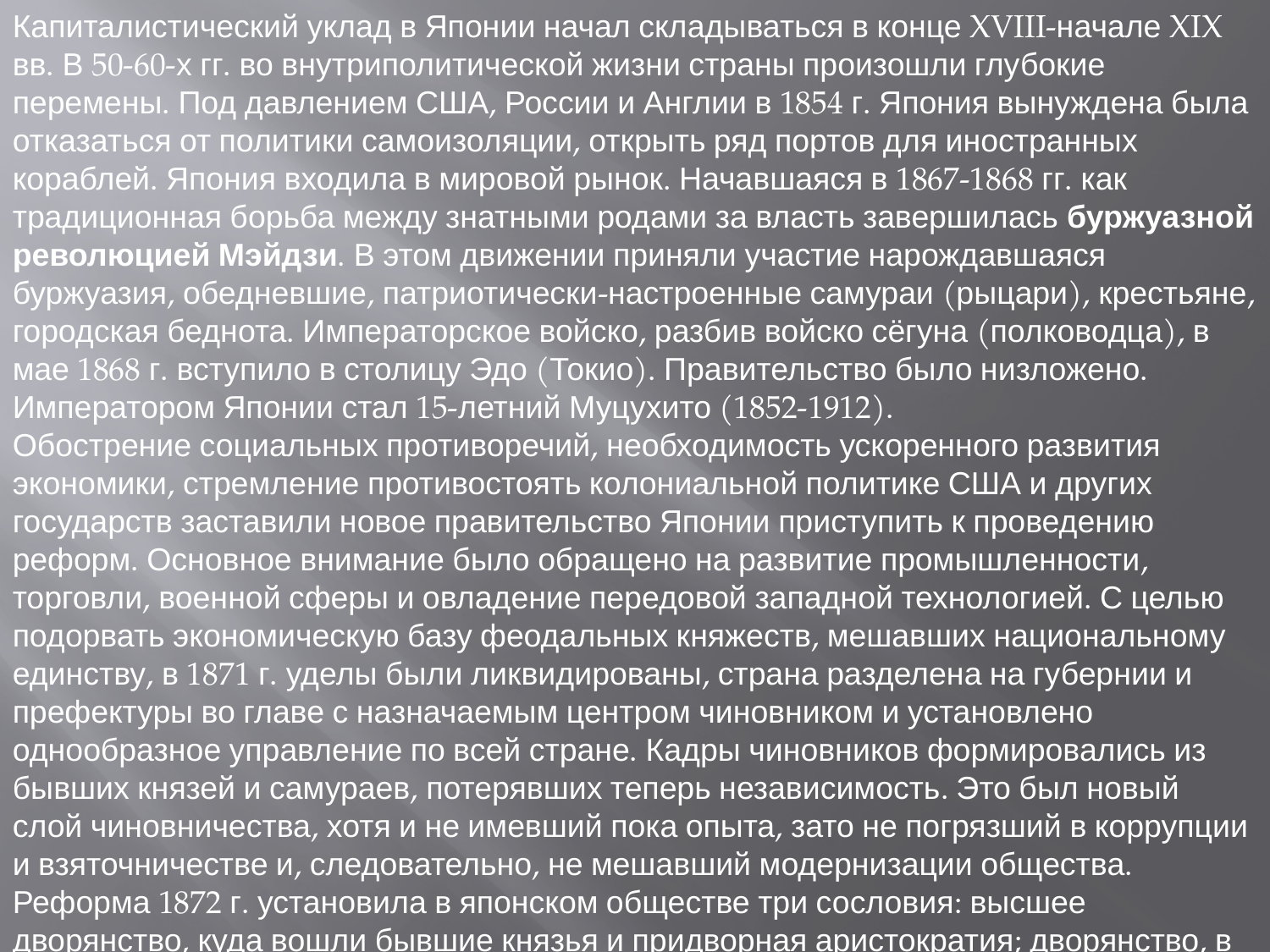

Капиталистический уклад в Японии начал складываться в конце XVIII-начале XIX вв. В 50-60-х гг. во внутриполитической жизни страны произошли глубокие перемены. Под давлением США, России и Англии в 1854 г. Япония вынуждена была отказаться от политики самоизоляции, открыть ряд портов для иностранных кораблей. Япония входила в мировой рынок. Начавшаяся в 1867-1868 гг. как традиционная борьба между знатными родами за власть завершилась буржуазной революцией Мэйдзи. В этом движении приняли участие нарождавшаяся буржуазия, обедневшие, патриотически-настроенные самураи (рыцари), крестьяне, городская беднота. Императорское войско, разбив войско сёгуна (полководца), в мае 1868 г. вступило в столицу Эдо (Токио). Правительство было низложено. Императором Японии стал 15-летний Муцухито (1852-1912).
Обострение социальных противоречий, необходимость ускоренного развития экономики, стремление противостоять колониальной политике США и других государств заставили новое правительство Японии приступить к проведению реформ. Основное внимание было обращено на развитие промышленности, торговли, военной сферы и овладение передовой западной технологией. С целью подорвать экономическую базу феодальных княжеств, мешавших национальному единству, в 1871 г. уделы были ликвидированы, страна разделена на губернии и префектуры во главе с назначаемым центром чиновником и установлено однообразное управление по всей стране. Кадры чиновников формировались из бывших князей и самураев, потерявших теперь независимость. Это был новый слой чиновничества, хотя и не имевший пока опыта, зато не погрязший в коррупции и взяточничестве и, следовательно, не мешавший модернизации общества.
Реформа 1872 г. установила в японском обществе три сословия: высшее дворянство, куда вошли бывшие князья и придворная аристократия; дворянство, в состав которого включены бывшие самураи; сословие простого народа, в том числе и торгово-промышленная буржуазия.